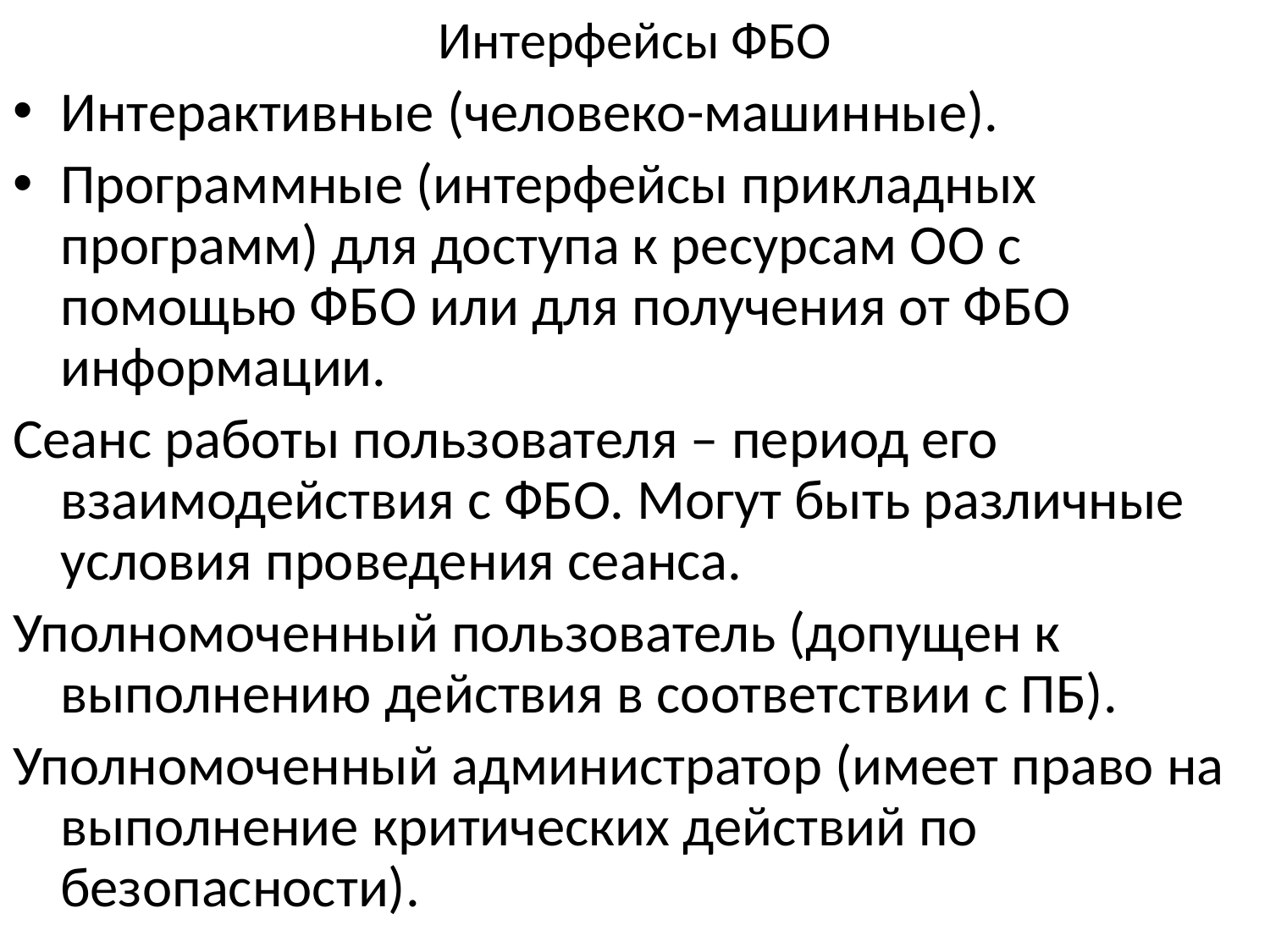

# Интерфейсы ФБО
Интерактивные (человеко-машинные).
Программные (интерфейсы прикладных программ) для доступа к ресурсам ОО с помощью ФБО или для получения от ФБО информации.
Сеанс работы пользователя – период его взаимодействия с ФБО. Могут быть различные условия проведения сеанса.
Уполномоченный пользователь (допущен к выполнению действия в соответствии с ПБ).
Уполномоченный администратор (имеет право на выполнение критических действий по безопасности).